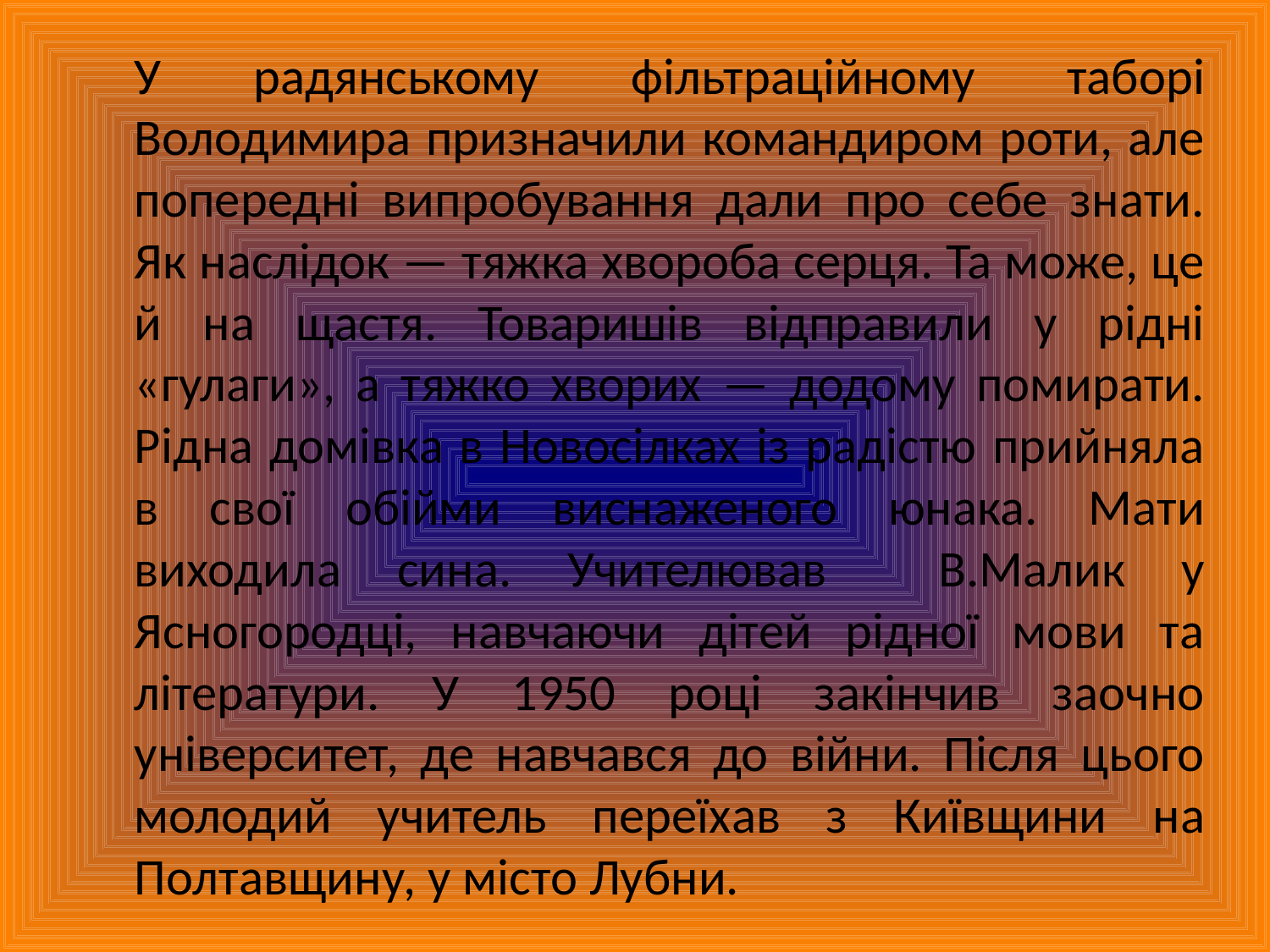

У радянському фільтраційному таборі Володимира призначили командиром роти, але попередні випробування дали про себе знати. Як наслідок — тяжка хвороба серця. Та може, це й на щастя. Товаришів відправили у рідні «гулаги», а тяжко хворих — додому помирати. Рідна домівка в Новосілках із радістю прийняла в свої обійми виснаженого юнака. Мати виходила сина. Учителював  В.Малик у Ясногородці, навчаючи дітей рідної мови та літератури. У 1950 році закінчив заочно університет, де навчався до війни. Після цього молодий учитель переїхав з Київщини на Полтавщину, у місто Лубни.